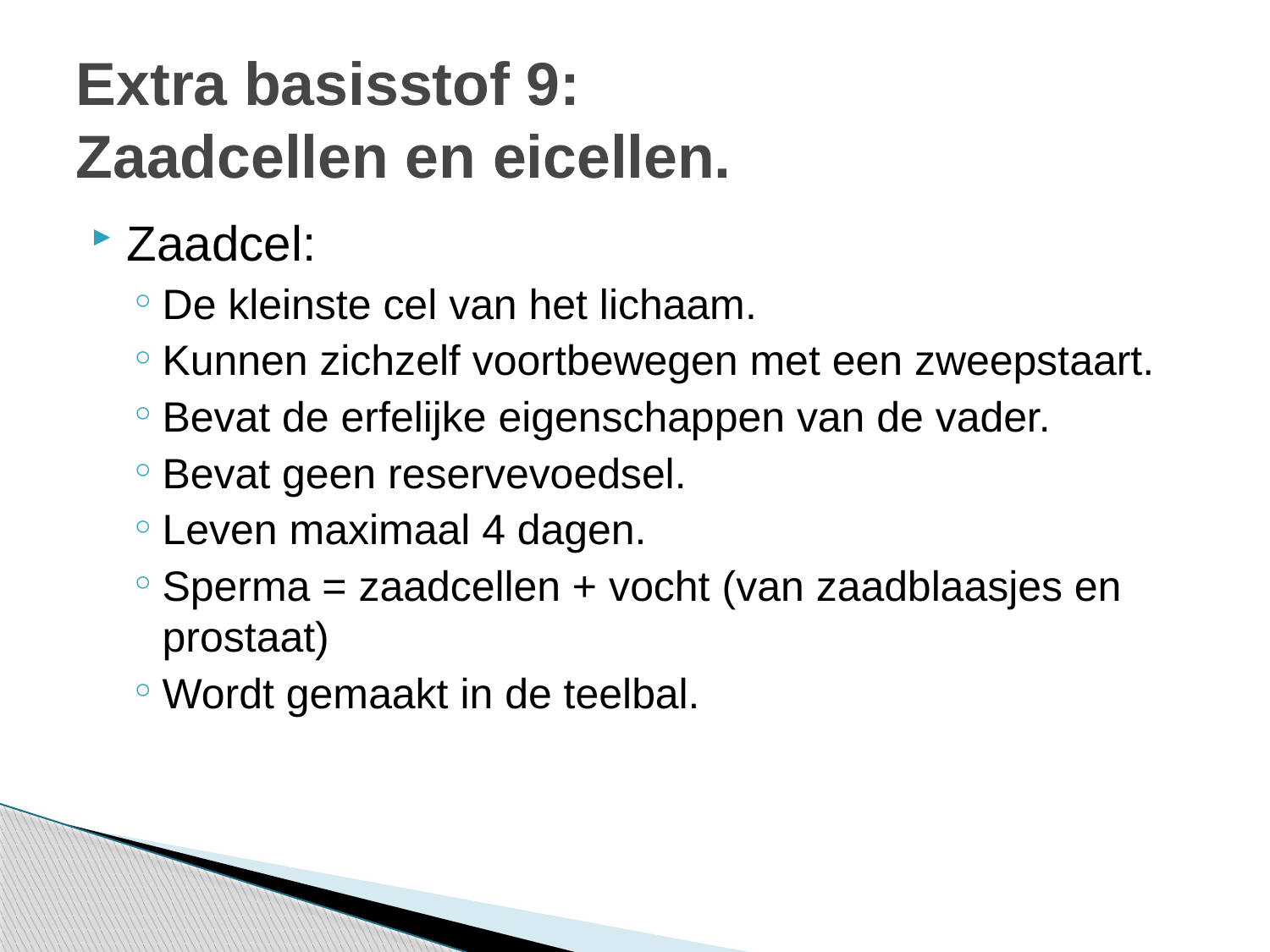

# Extra basisstof 9: Zaadcellen en eicellen.
Zaadcel:
De kleinste cel van het lichaam.
Kunnen zichzelf voortbewegen met een zweepstaart.
Bevat de erfelijke eigenschappen van de vader.
Bevat geen reservevoedsel.
Leven maximaal 4 dagen.
Sperma = zaadcellen + vocht (van zaadblaasjes en prostaat)
Wordt gemaakt in de teelbal.